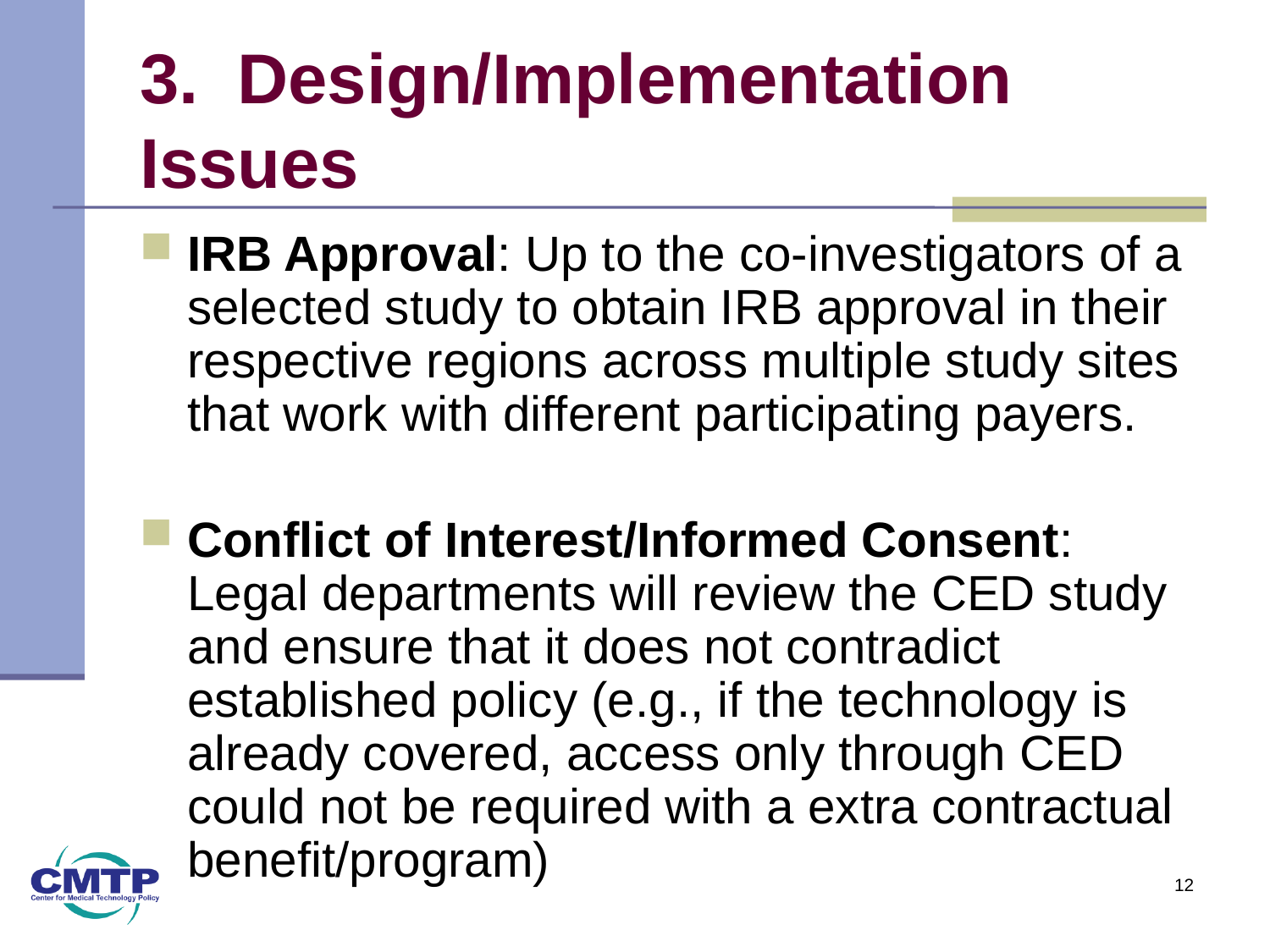

# 3.  Design/Implementation Issues
IRB Approval: Up to the co-investigators of a selected study to obtain IRB approval in their respective regions across multiple study sites that work with different participating payers.

Conflict of Interest/Informed Consent: Legal departments will review the CED study and ensure that it does not contradict established policy (e.g., if the technology is already covered, access only through CED could not be required with a extra contractual benefit/program)

12